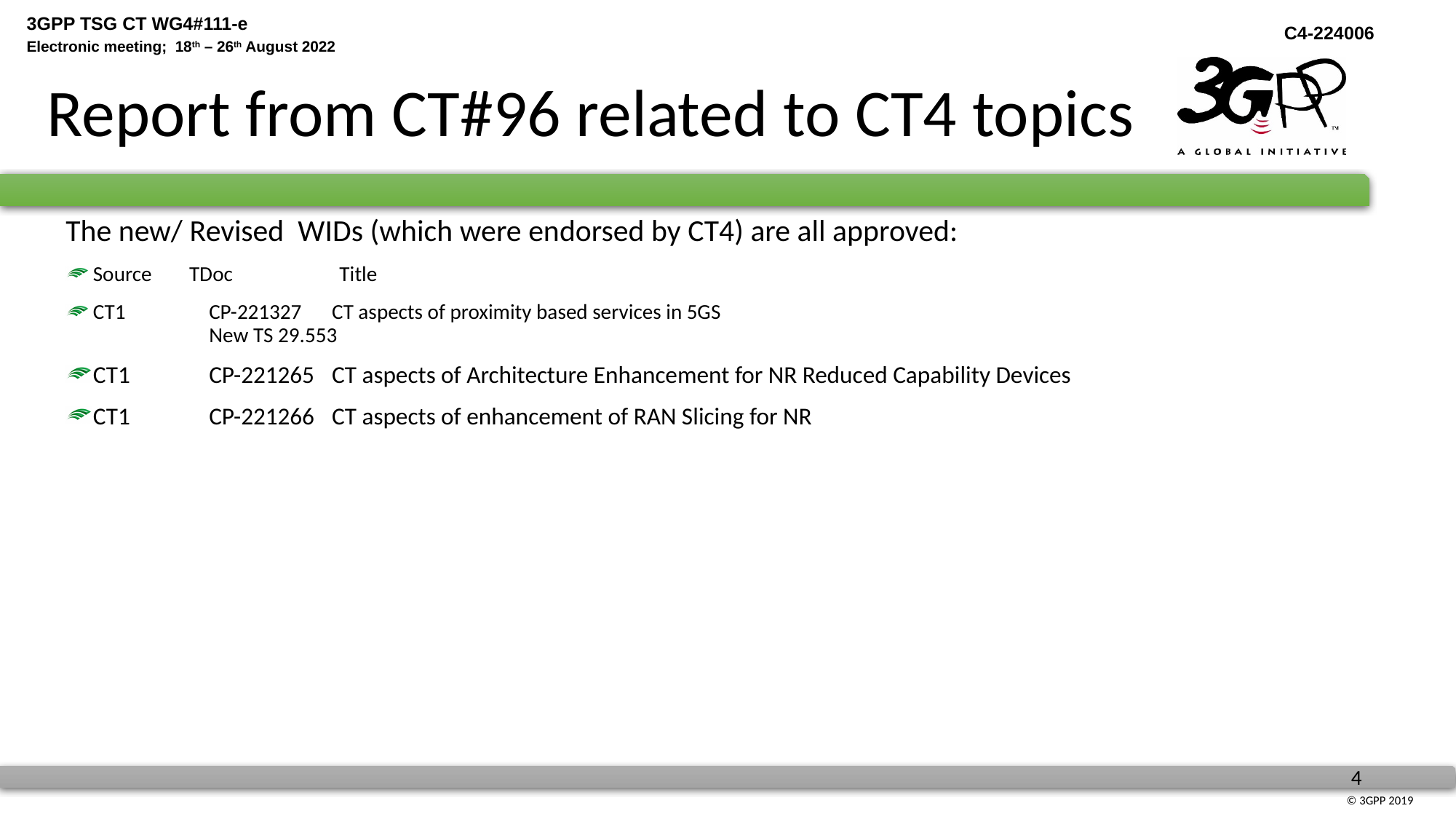

# Report from CT#96 related to CT4 topics
The new/ Revised  WIDs (which were endorsed by CT4) are all approved:
Source	TDoc	Title
CT1	CP-221327	CT aspects of proximity based services in 5GS
	New TS 29.553
CT1	CP-221265	CT aspects of Architecture Enhancement for NR Reduced Capability Devices
CT1	CP-221266	CT aspects of enhancement of RAN Slicing for NR